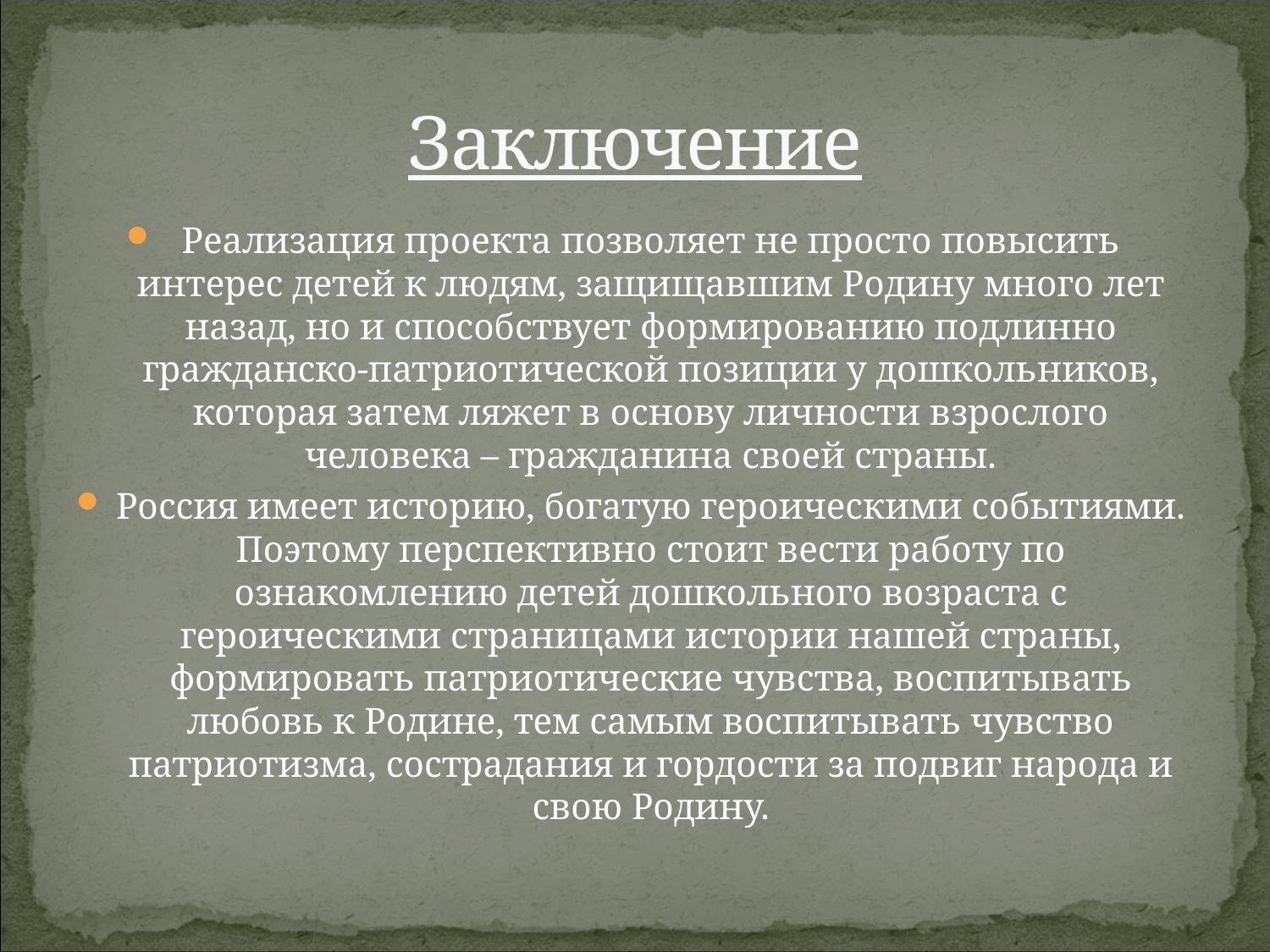

# Заключение
Реализация проекта позволяет не просто повысить интерес детей к людям, защищавшим Родину много лет назад, но и способствует формированию подлинно гражданско-патриотической позиции у дошкольников, которая затем ляжет в основу личности взрослого человека – гражданина своей страны.
Россия имеет историю, богатую героическими событиями. Поэтому перспективно стоит вести работу по ознакомлению детей дошкольного возраста с героическими страницами истории нашей страны, формировать патриотические чувства, воспитывать любовь к Родине, тем самым воспитывать чувство патриотизма, сострадания и гордости за подвиг народа и свою Родину.